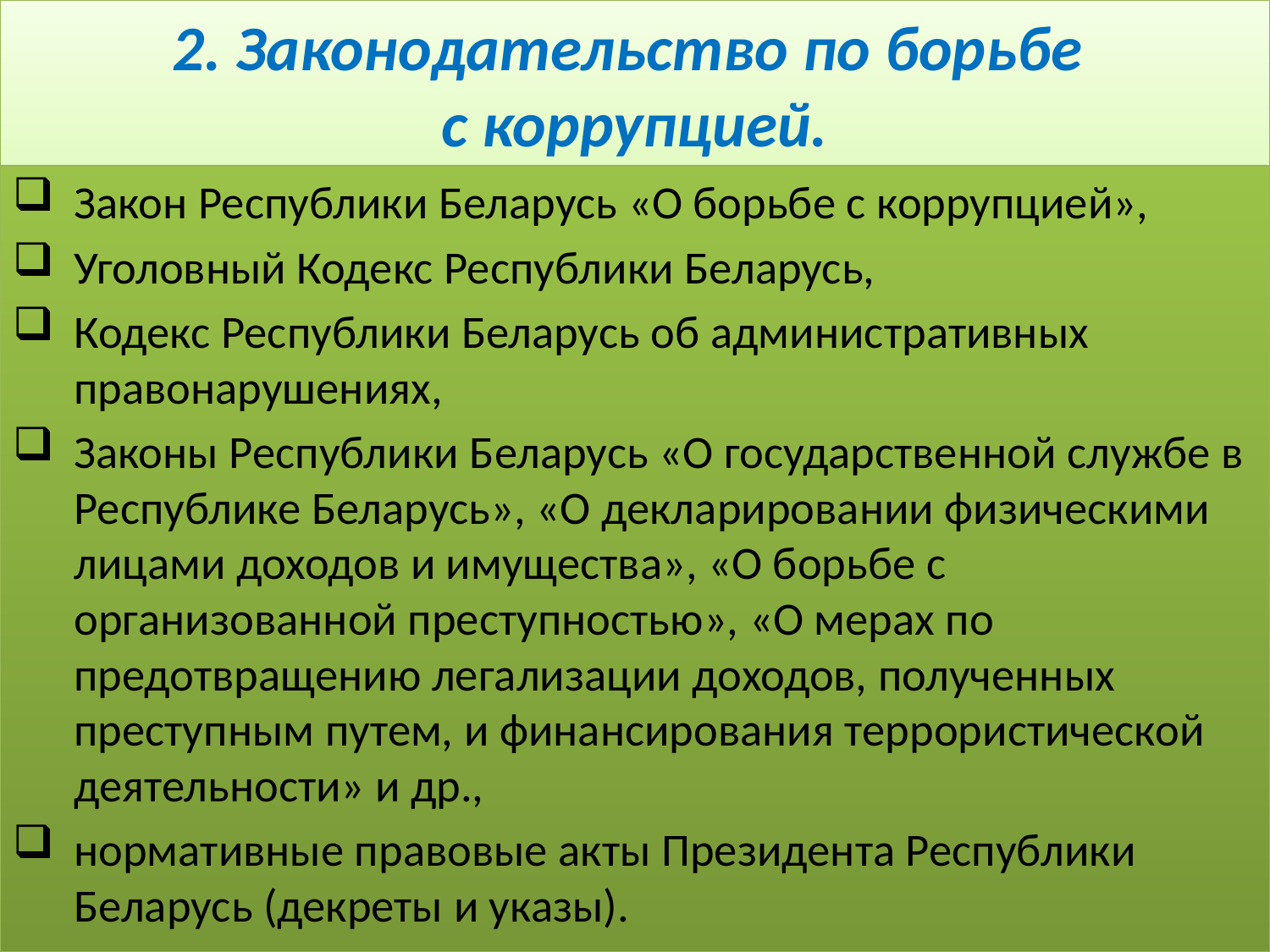

# 2. Законодательство по борьбе с коррупцией.
Закон Республики Беларусь «О борьбе с коррупцией»,
Уголовный Кодекс Республики Беларусь,
Кодекс Республики Беларусь об административных правонарушениях,
Законы Республики Беларусь «О государственной службе в Республике Беларусь», «О декларировании физическими лицами доходов и имущества», «О борьбе с организованной преступностью», «О мерах по предотвращению легализации доходов, полученных преступным путем, и финансирования террористической деятельности» и др.,
нормативные правовые акты Президента Республики Беларусь (декреты и указы).